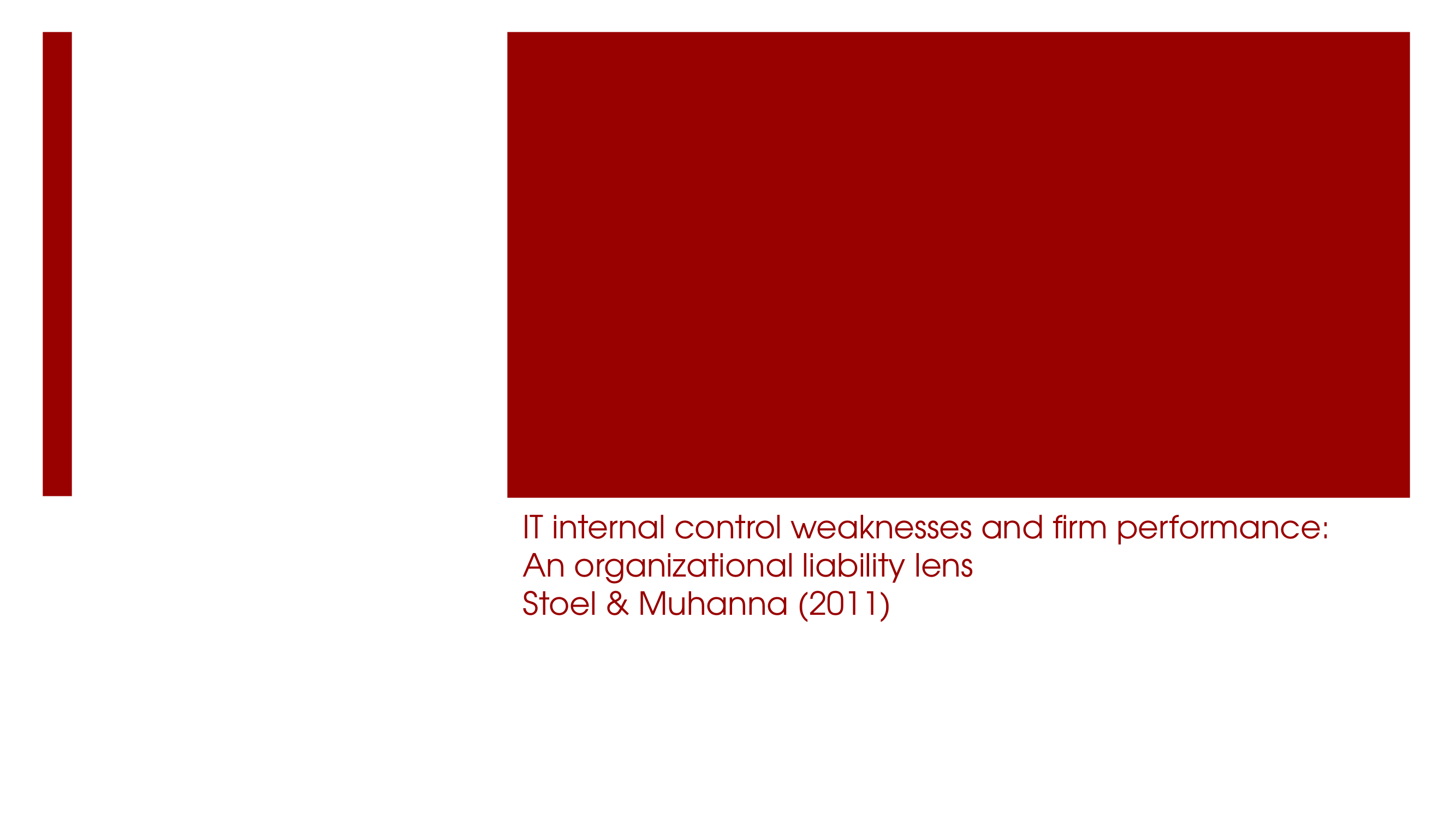

# IT internal control weaknesses and firm performance: An organizational liability lens Stoel & Muhanna (2011)